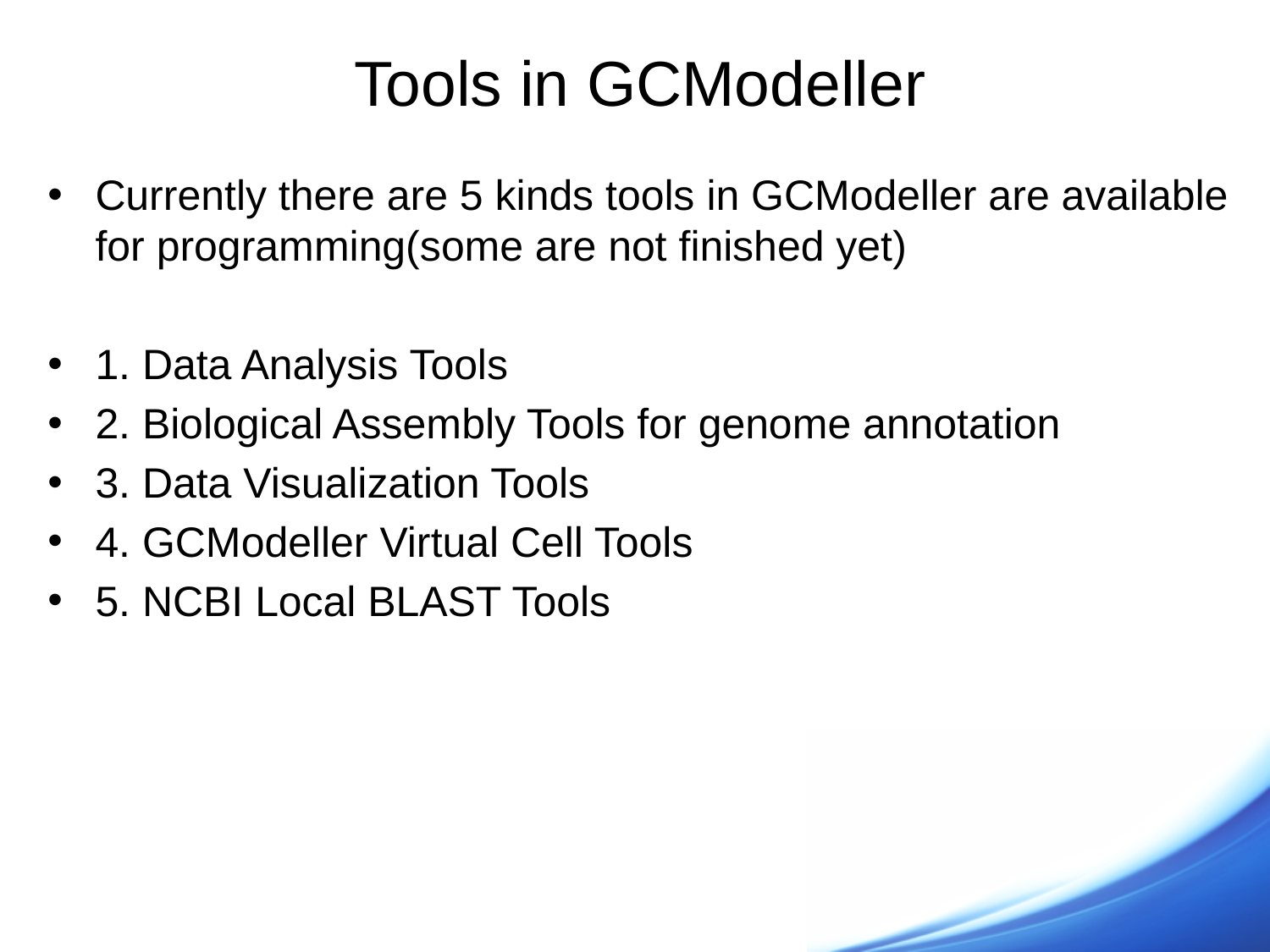

# Tools in GCModeller
Currently there are 5 kinds tools in GCModeller are available for programming(some are not finished yet)

1. Data Analysis Tools
2. Biological Assembly Tools for genome annotation
3. Data Visualization Tools
4. GCModeller Virtual Cell Tools
5. NCBI Local BLAST Tools